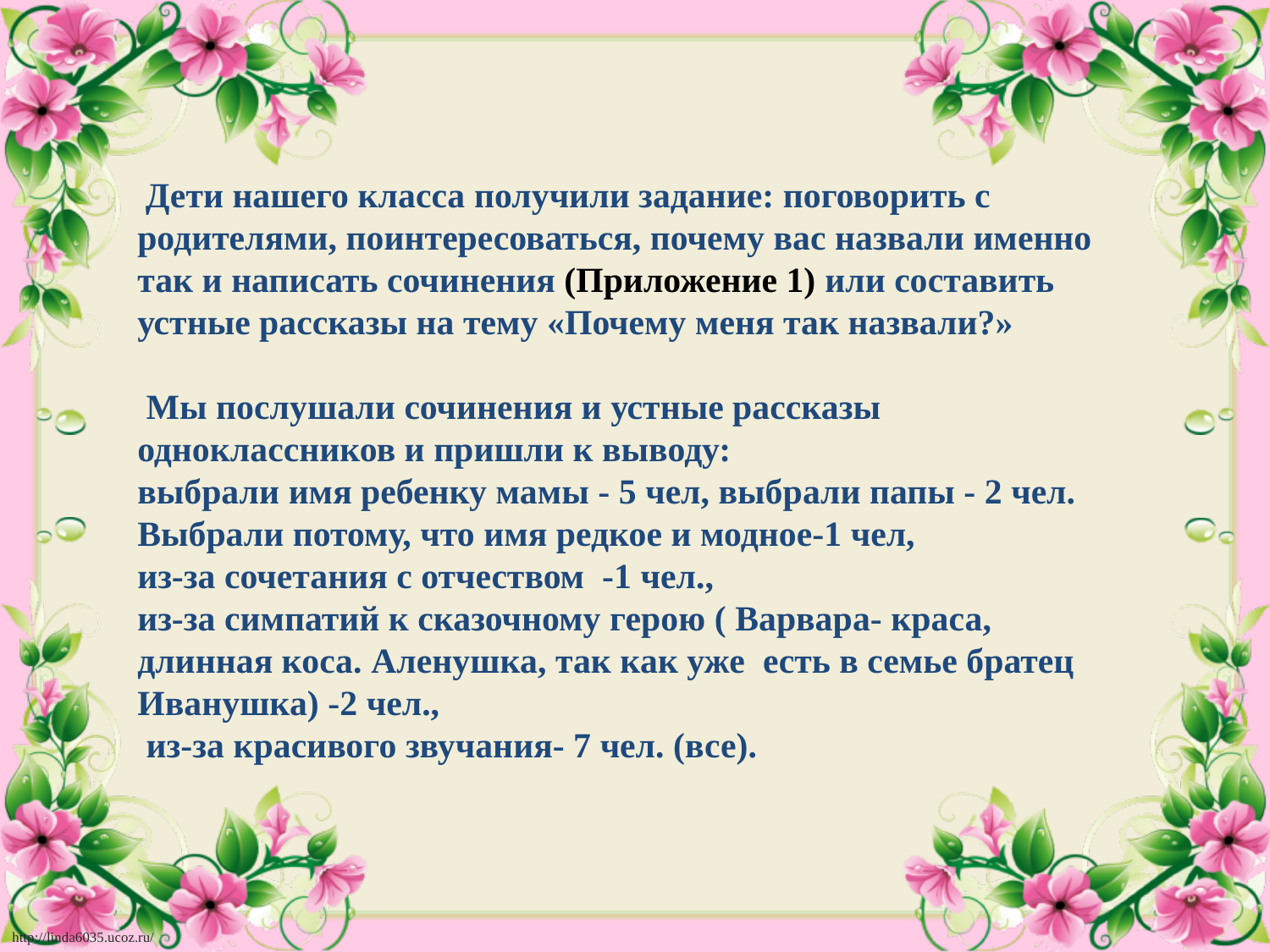

Дети нашего класса получили задание: поговорить с родителями, поинтересоваться, почему вас назвали именно так и написать сочинения (Приложение 1) или составить устные рассказы на тему «Почему меня так назвали?»

 Мы послушали сочинения и устные рассказы одноклассников и пришли к выводу:
выбрали имя ребенку мамы - 5 чел, выбрали папы - 2 чел.
Выбрали потому, что имя редкое и модное-1 чел,
из-за сочетания с отчеством  -1 чел.,
из-за симпатий к сказочному герою ( Варвара- краса, длинная коса. Аленушка, так как уже  есть в семье братец Иванушка) -2 чел.,
 из-за красивого звучания- 7 чел. (все).